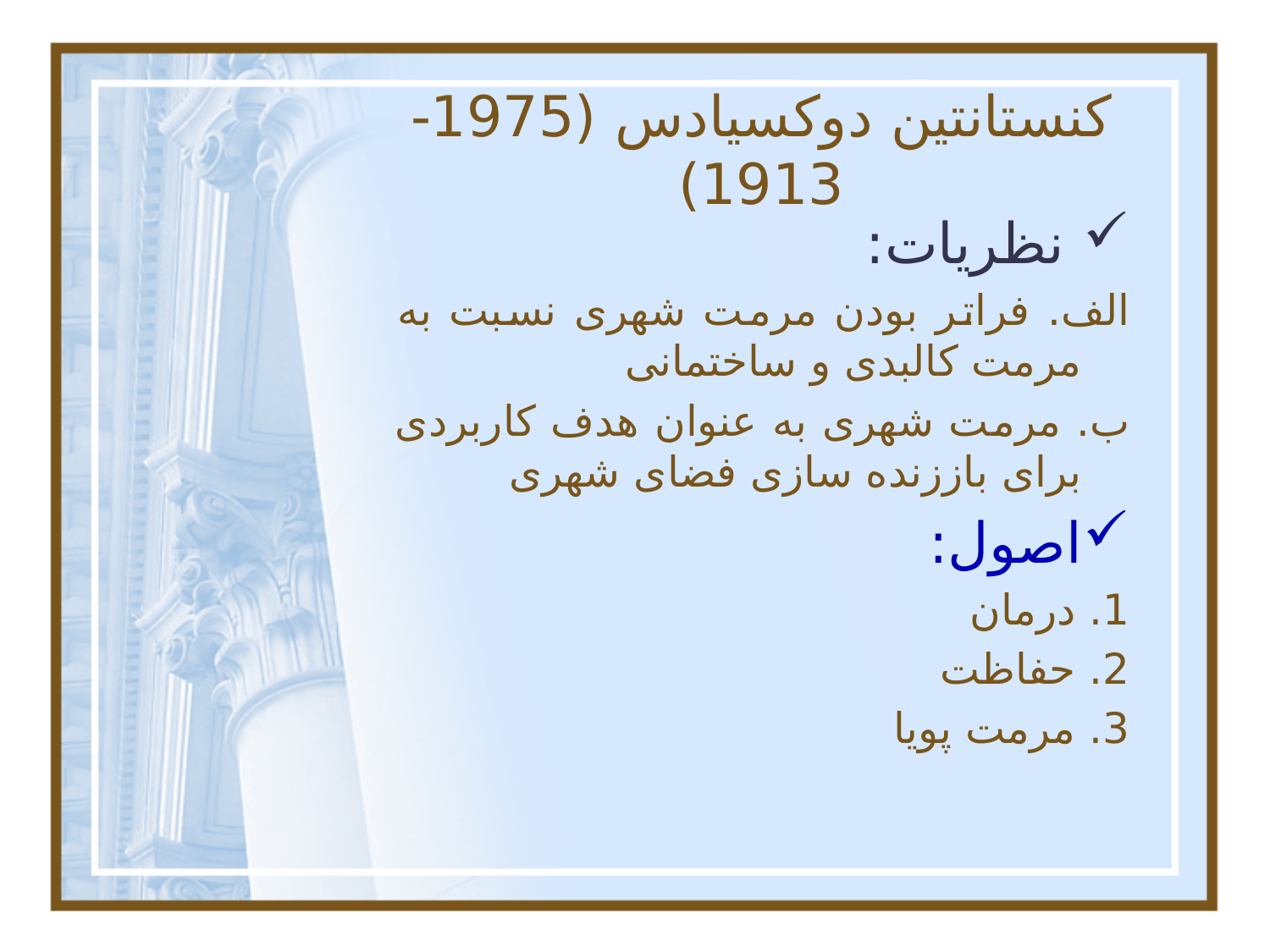

# کنستانتین دوکسیادس (1975-1913)
 نظریات:
الف. فراتر بودن مرمت شهری نسبت به مرمت کالبدی و ساختمانی
ب. مرمت شهری به عنوان هدف کاربردی برای باززنده سازی فضای شهری
اصول:
1. درمان
2. حفاظت
3. مرمت پویا